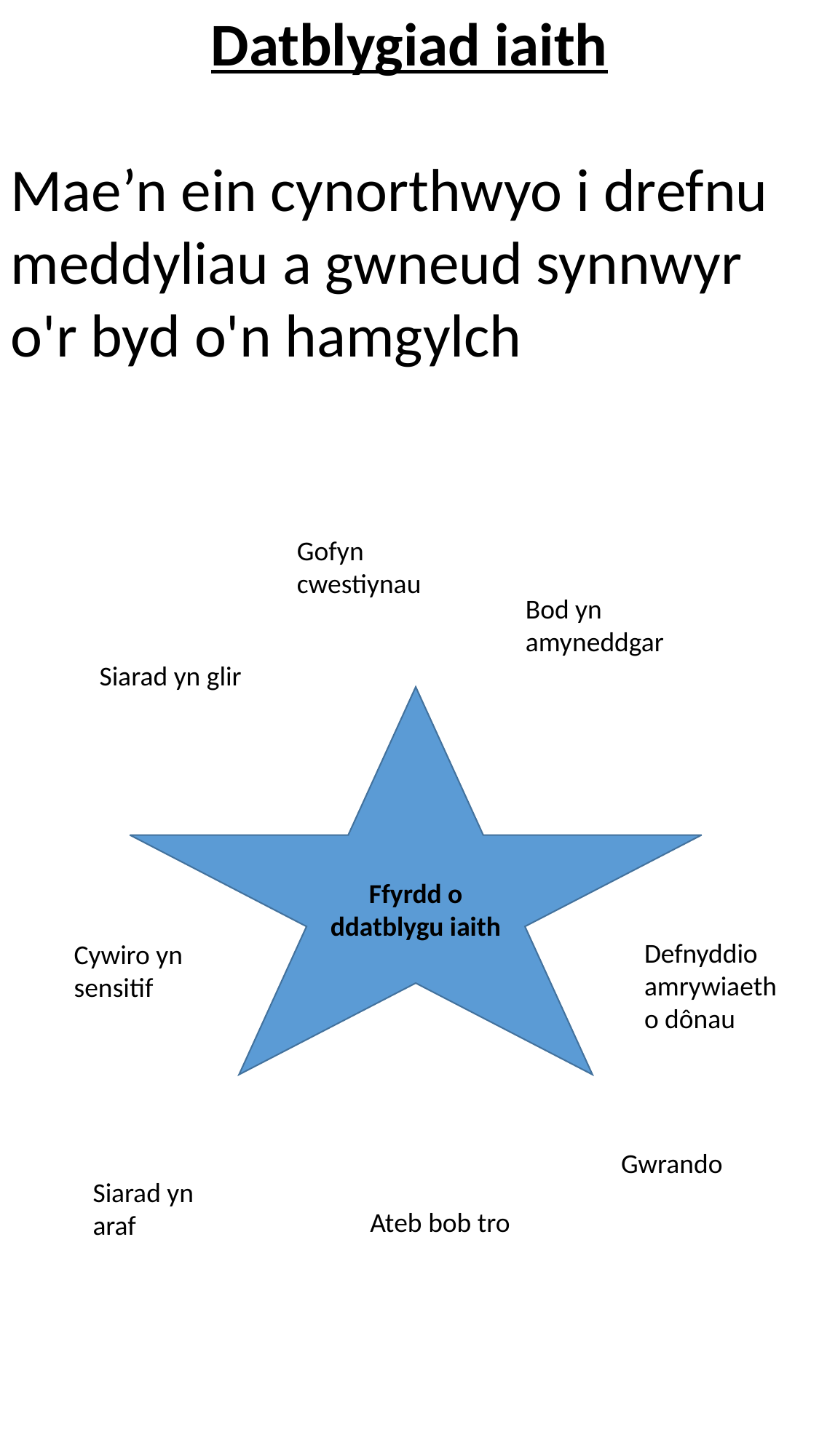

Datblygiad iaith

Mae’n ein cynorthwyo i drefnu meddyliau a gwneud synnwyr o'r byd o'n hamgylch
Gofyn cwestiynau
Bod yn amyneddgar
Siarad yn glir
Ffyrdd o ddatblygu iaith
Defnyddio amrywiaeth o dônau
Cywiro yn sensitif
Gwrando
Siarad yn araf
Ateb bob tro